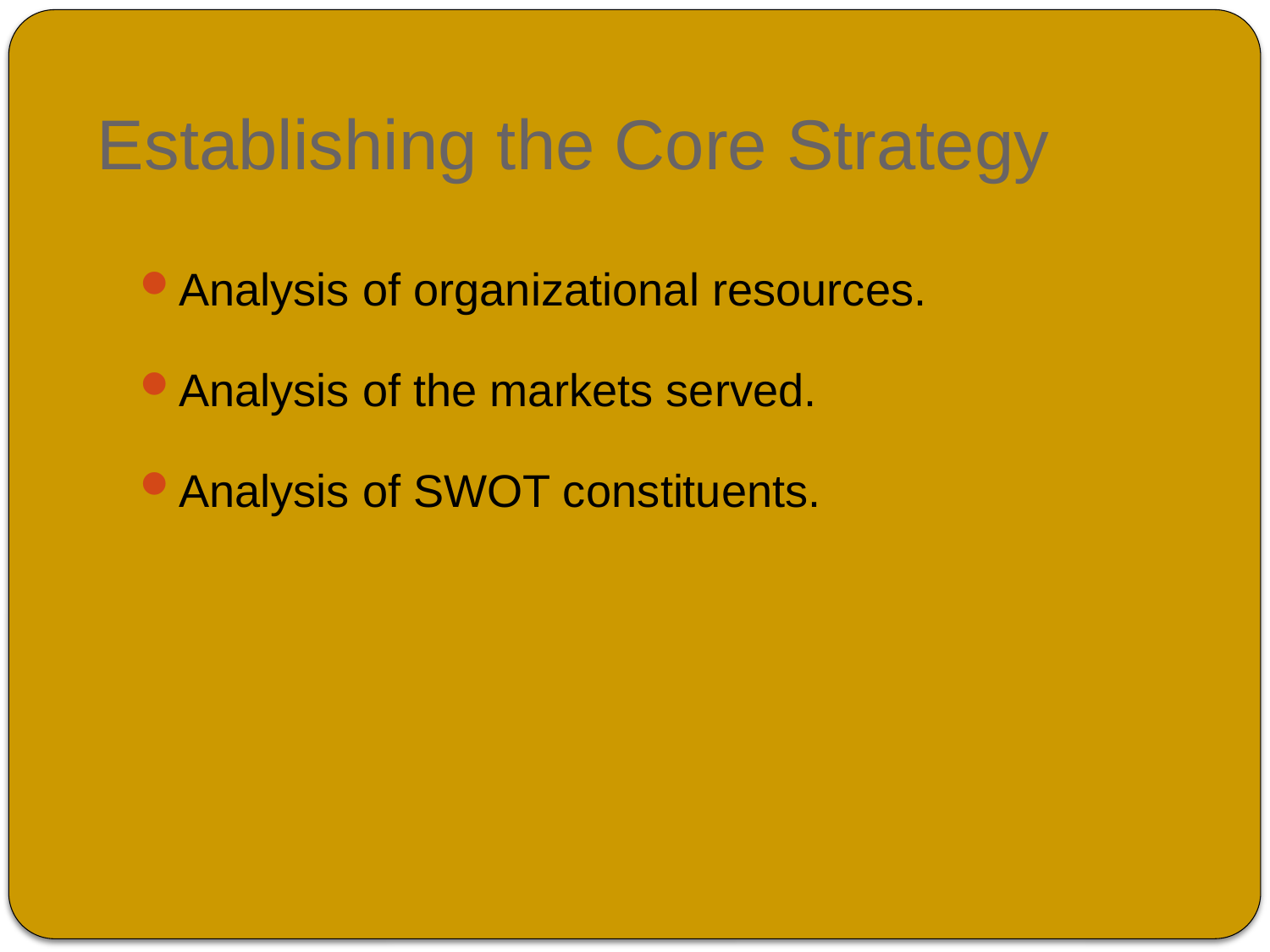

# Establishing the Core Strategy
Analysis of organizational resources.

Analysis of the markets served.

Analysis of SWOT constituents.